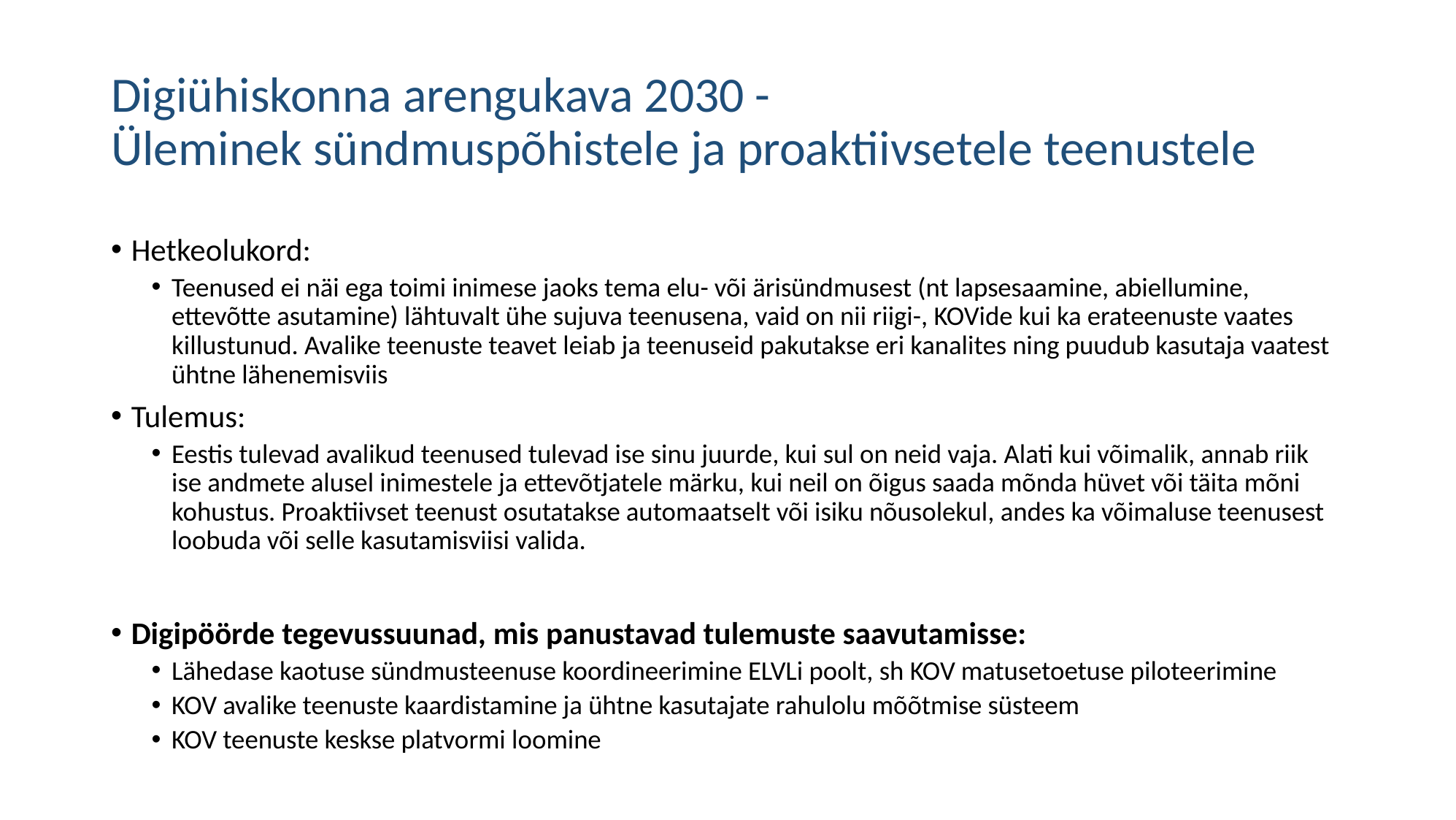

# Digiühiskonna arengukava 2030 - Üleminek sündmuspõhistele ja proaktiivsetele teenustele
Hetkeolukord:
Teenused ei näi ega toimi inimese jaoks tema elu- või ärisündmusest (nt lapsesaamine, abiellumine, ettevõtte asutamine) lähtuvalt ühe sujuva teenusena, vaid on nii riigi-, KOVide kui ka erateenuste vaates killustunud. Avalike teenuste teavet leiab ja teenuseid pakutakse eri kanalites ning puudub kasutaja vaatest ühtne lähenemisviis
Tulemus:
Eestis tulevad avalikud teenused tulevad ise sinu juurde, kui sul on neid vaja. Alati kui võimalik, annab riik ise andmete alusel inimestele ja ettevõtjatele märku, kui neil on õigus saada mõnda hüvet või täita mõni kohustus. Proaktiivset teenust osutatakse automaatselt või isiku nõusolekul, andes ka võimaluse teenusest loobuda või selle kasutamisviisi valida.

Digipöörde tegevussuunad, mis panustavad tulemuste saavutamisse:
Lähedase kaotuse sündmusteenuse koordineerimine ELVLi poolt, sh KOV matusetoetuse piloteerimine
KOV avalike teenuste kaardistamine ja ühtne kasutajate rahulolu mõõtmise süsteem
KOV teenuste keskse platvormi loomine